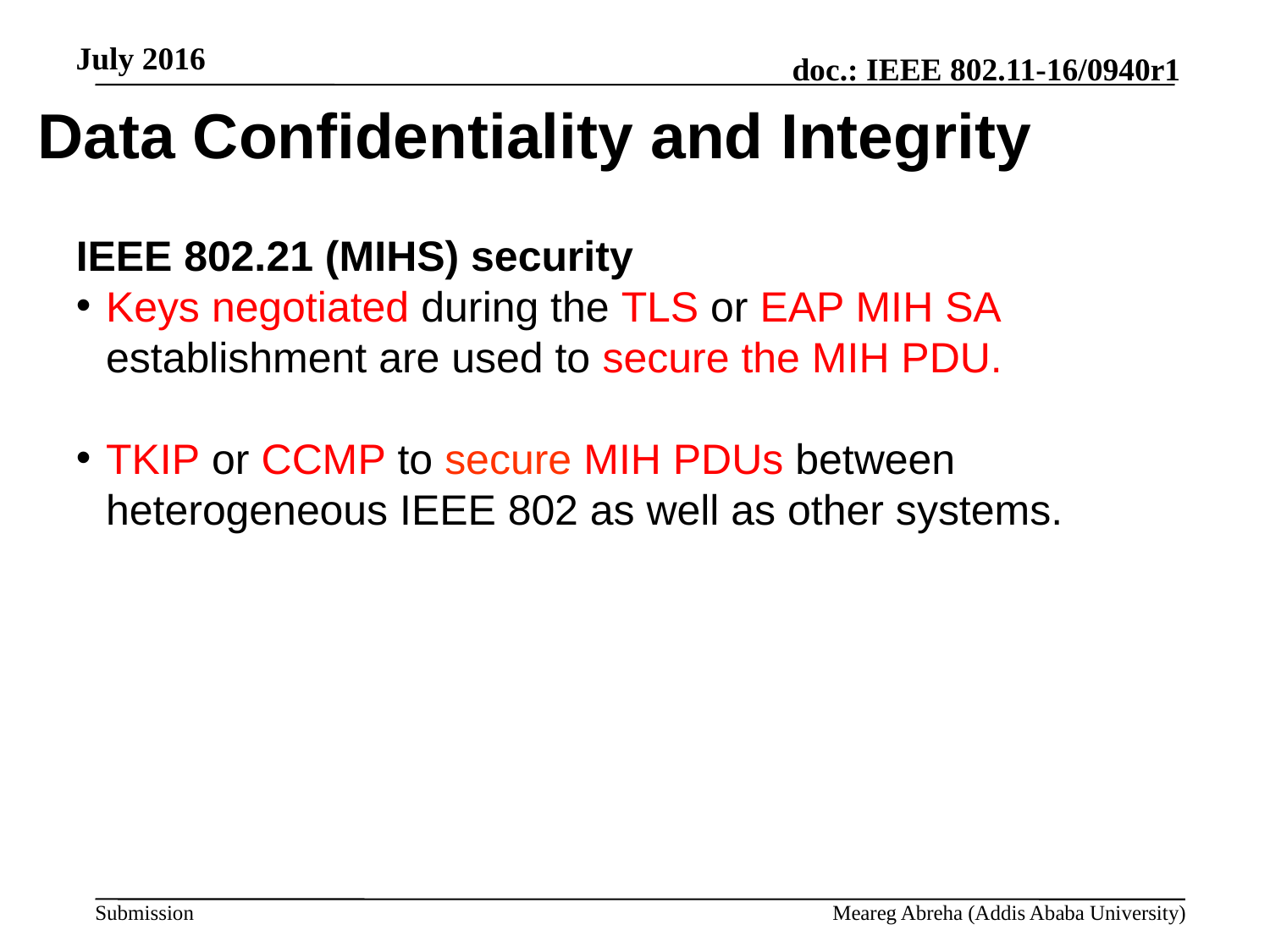

July 2016

Data Confidentiality and Integrity
IEEE 802.21 (MIHS) security
Keys negotiated during the TLS or EAP MIH SA  establishment are used to secure the MIH PDU.

TKIP or CCMP to secure MIH PDUs between heterogeneous IEEE 802 as well as other systems.
Meareg Abreha (Addis Ababa University)